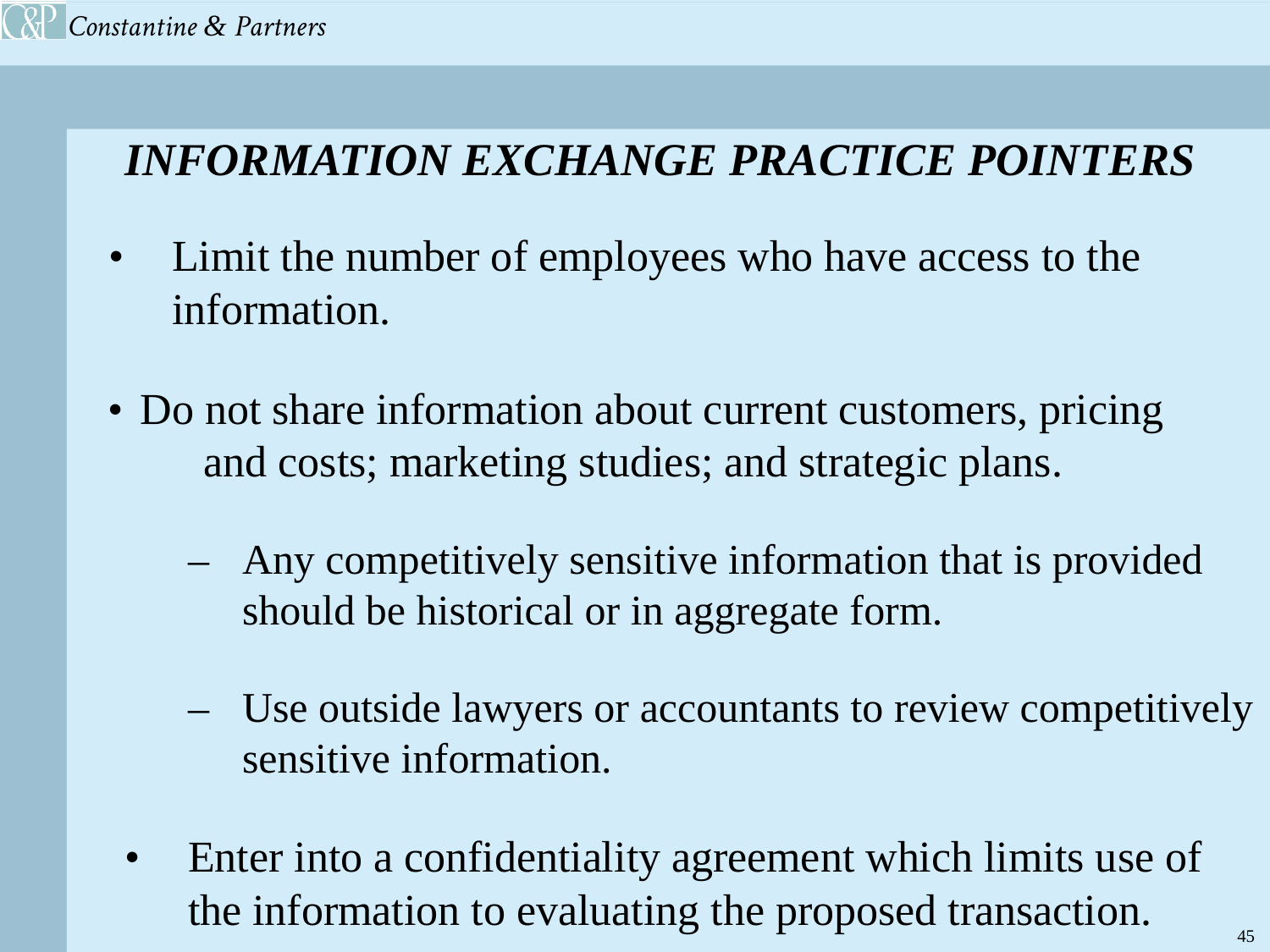

INFORMATION EXCHANGE PRACTICE POINTERS
	•	Limit the number of employees who have access to the 			information.

•	Do not share information about current customers, pricing 			and costs; marketing studies; and strategic plans.

		– 	Any competitively sensitive information that is provided 				should be historical or in aggregate form.

		– 	Use outside lawyers or accountants to review competitively 			sensitive information.

	•	Enter into a confidentiality agreement which limits use of 			the information to evaluating the proposed transaction.